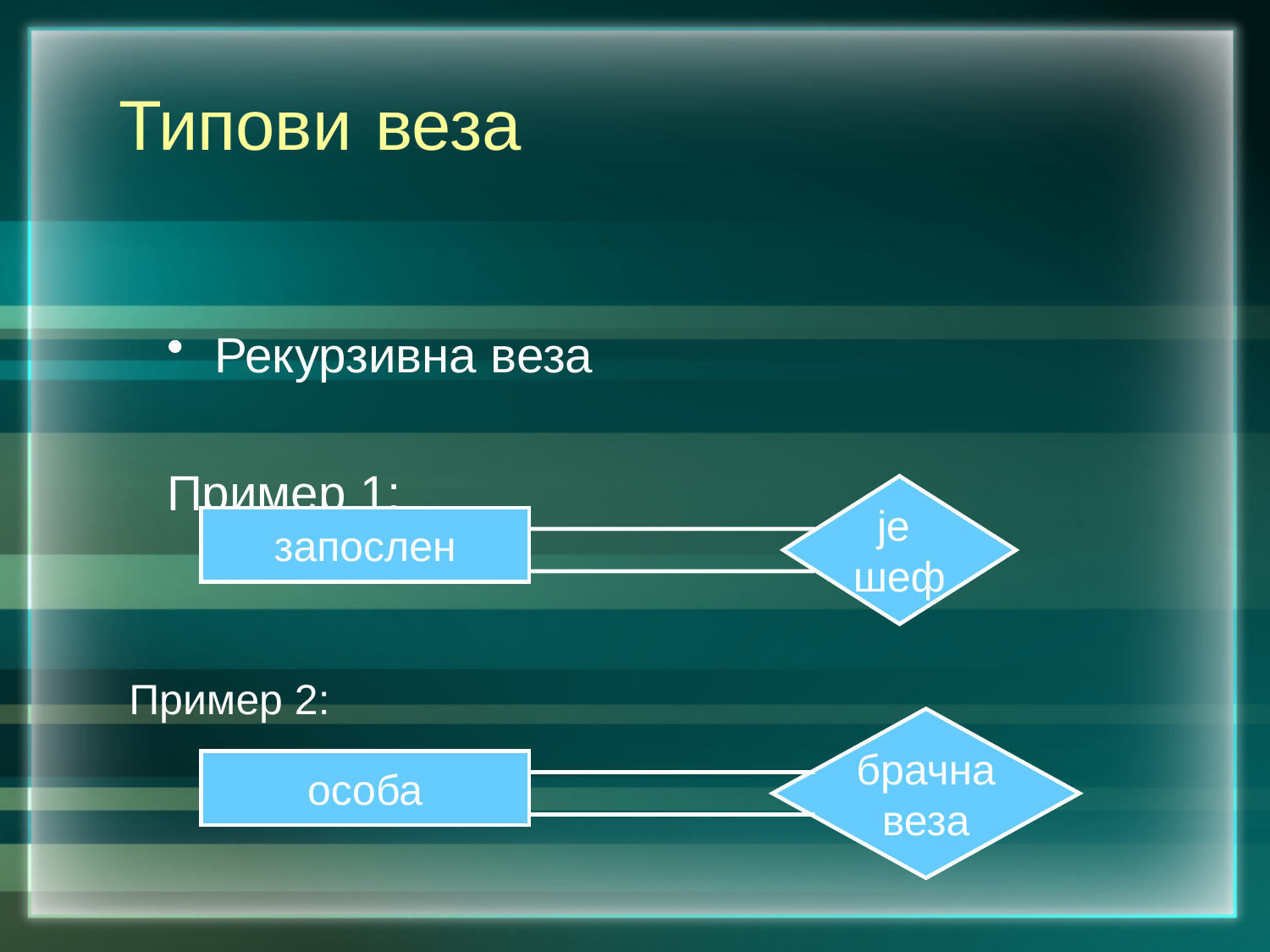

Типови веза
Рекурзивна веза

Пример 1:
је
шеф
запослен

Пример 2:

брачна
веза
особа